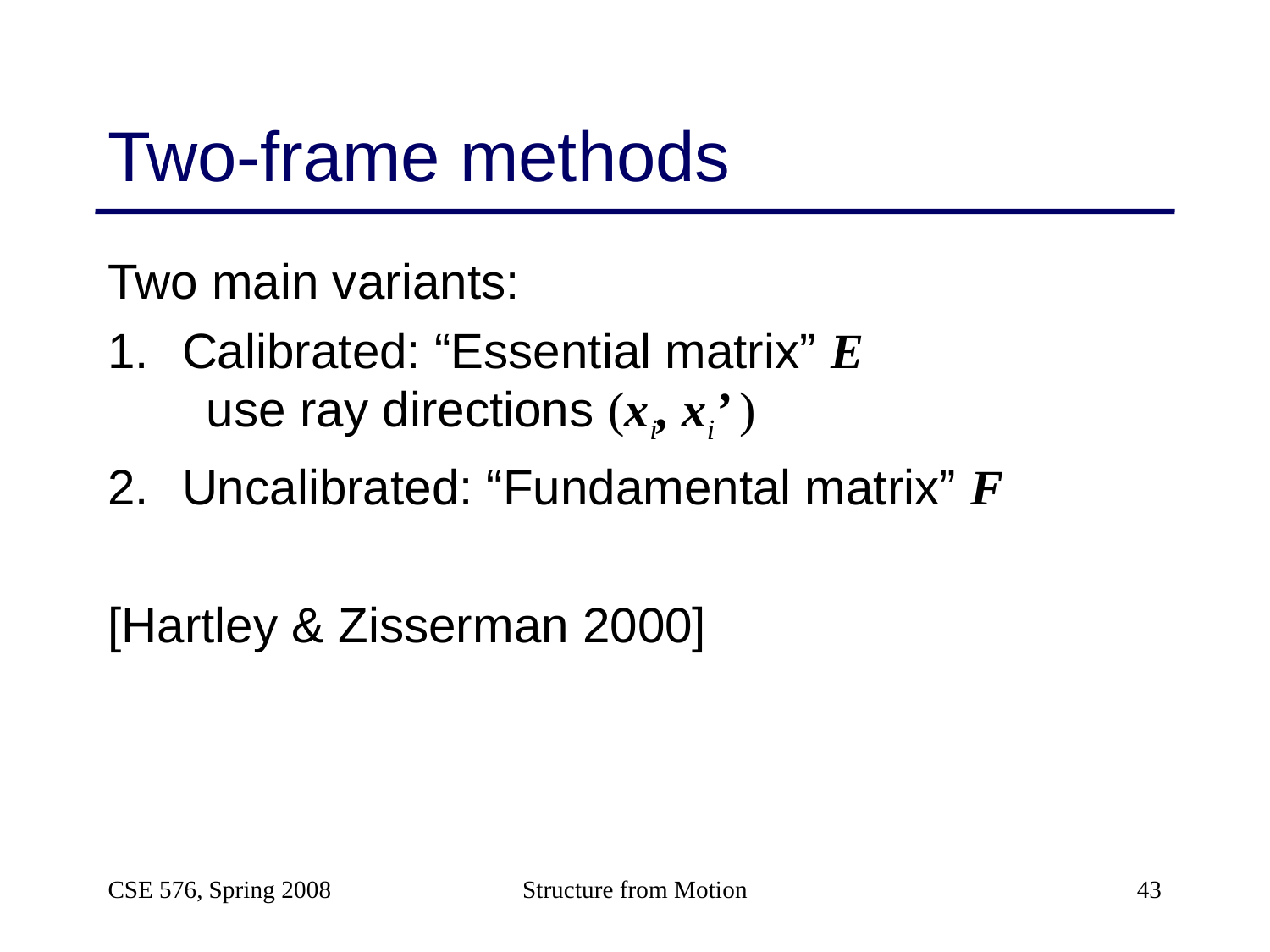

# Two-frame methods
Two main variants:
Calibrated: “Essential matrix” E
  use ray directions (xi, xi’ )
Uncalibrated: “Fundamental matrix” F

[Hartley & Zisserman 2000]
CSE 576, Spring 2008
Structure from Motion
43